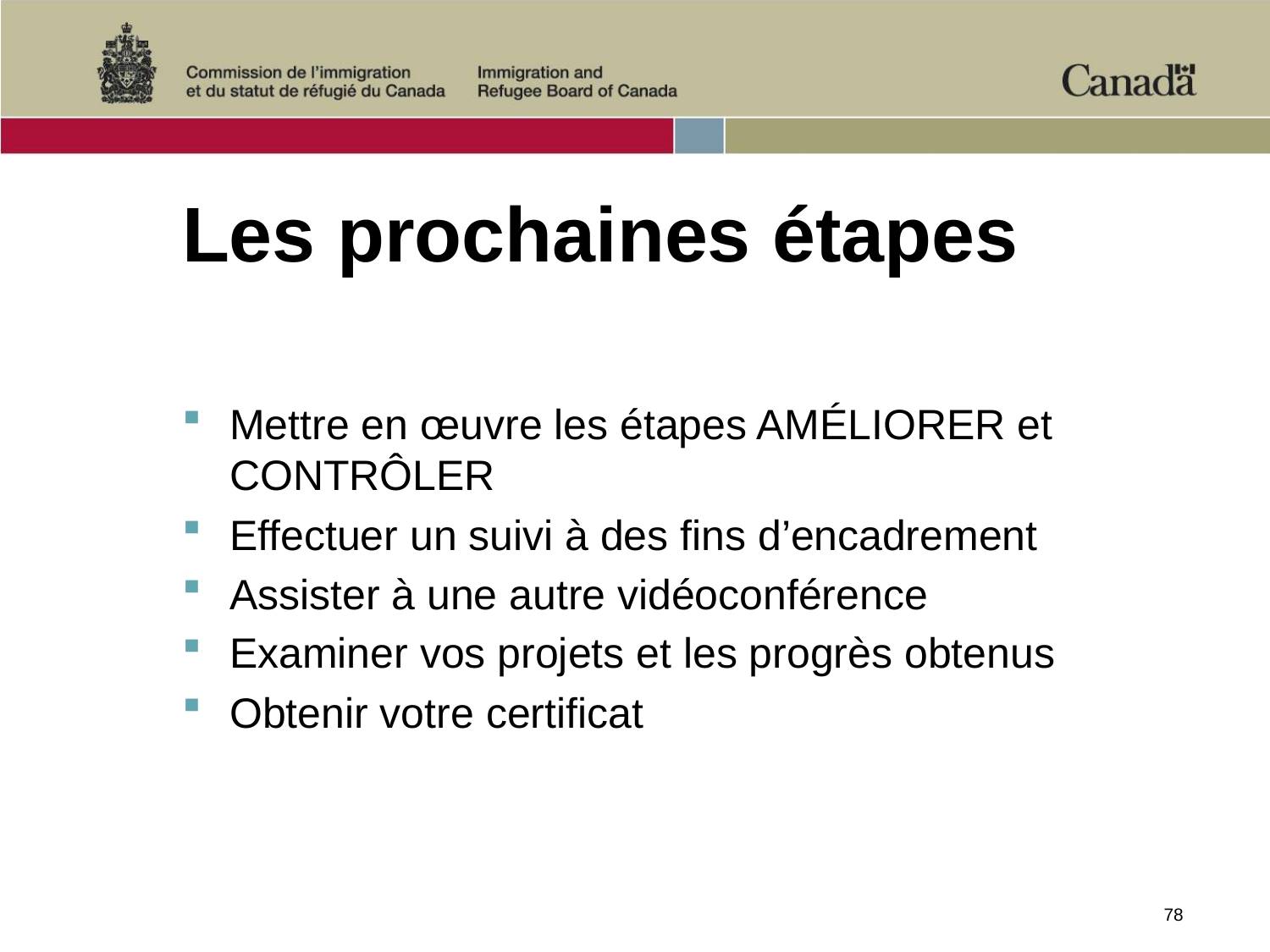

# Les prochaines étapes
Mettre en œuvre les étapes AMÉLIORER et CONTRÔLER
Effectuer un suivi à des fins d’encadrement
Assister à une autre vidéoconférence
Examiner vos projets et les progrès obtenus
Obtenir votre certificat
78